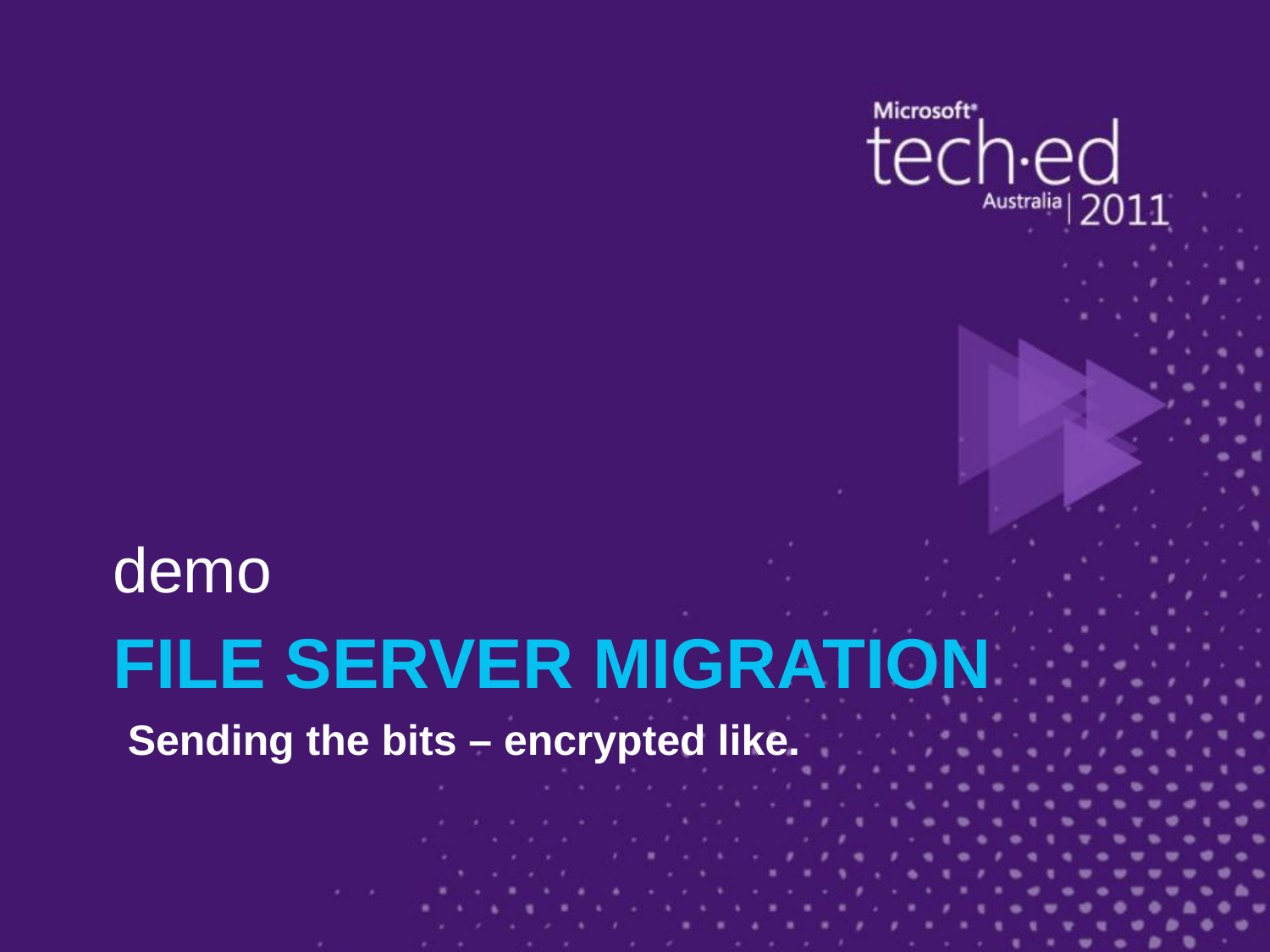

demo
# File Server Migration
Sending the bits – encrypted like.